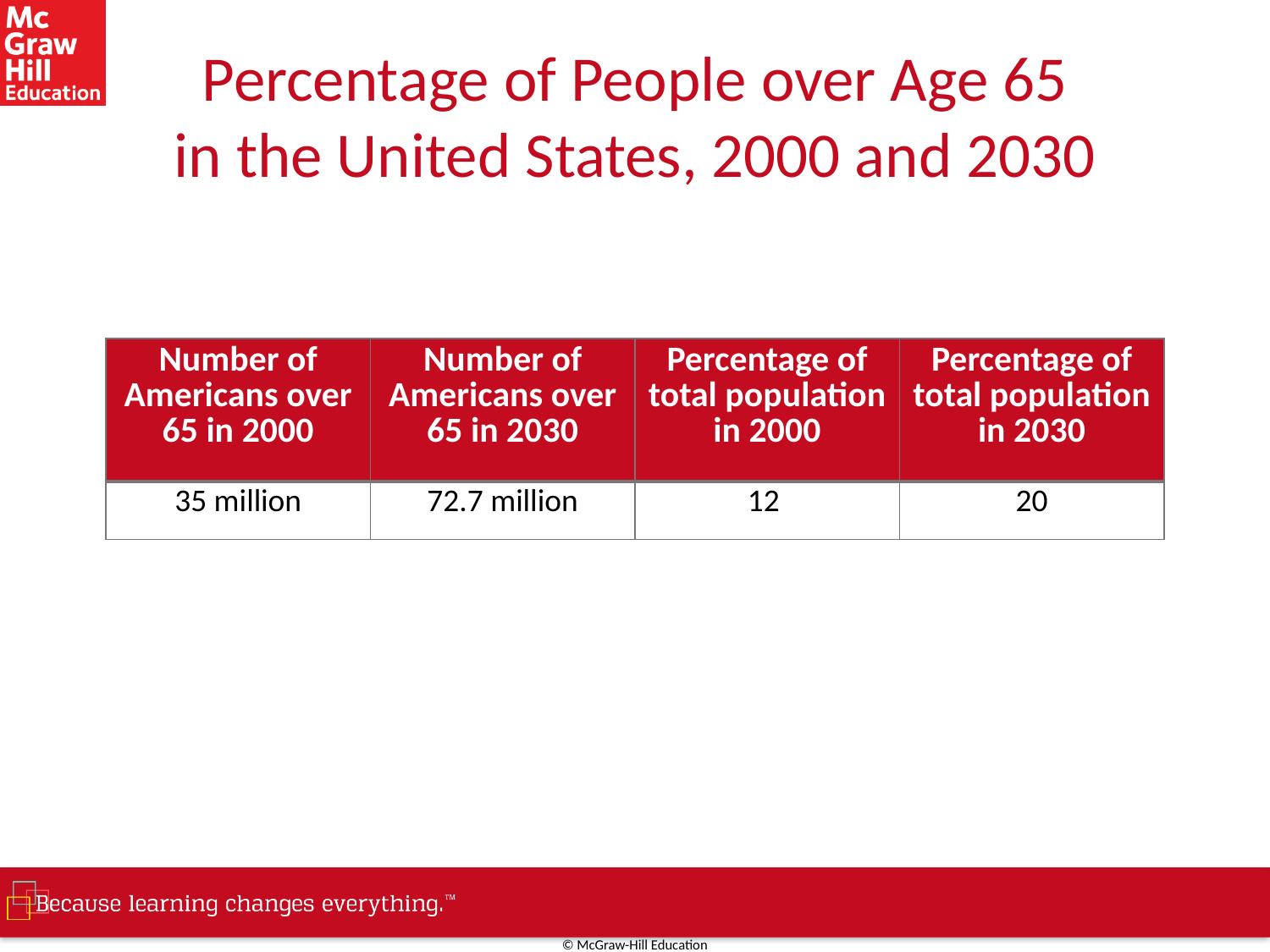

# Percentage of People over Age 65 in the United States, 2000 and 2030
| Number of Americans over 65 in 2000 | Number of Americans over 65 in 2030 | Percentage of total population in 2000 | Percentage of total population in 2030 |
| --- | --- | --- | --- |
| 35 million | 72.7 million | 12 | 20 |